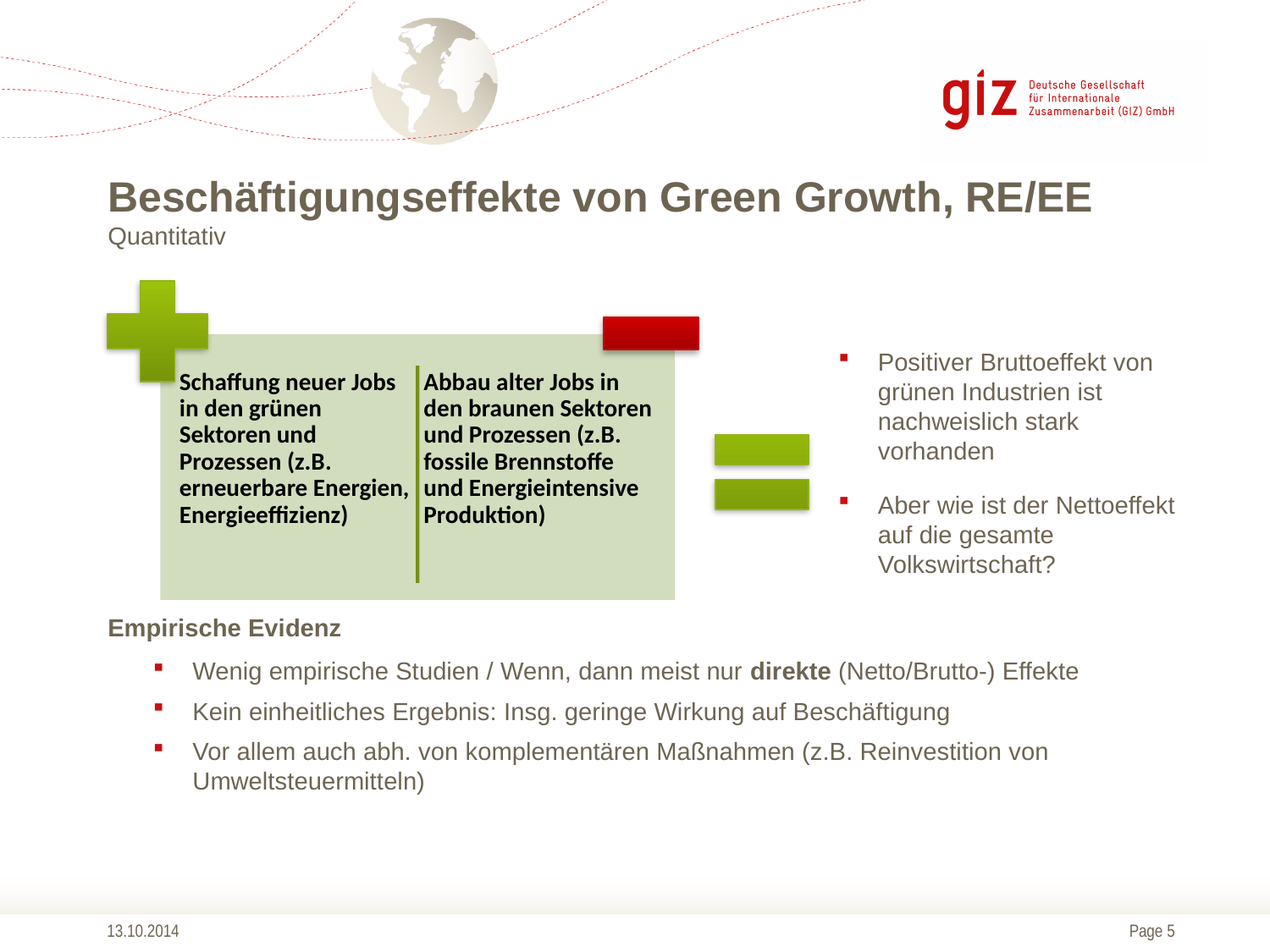

# Beschäftigungseffekte von Green Growth, RE/EE Quantitativ
Schaffung neuer Jobs in den grünen Sektoren und Prozessen (z.B. erneuerbare Energien, Energieeffizienz)
Abbau alter Jobs in den braunen Sektoren und Prozessen (z.B. fossile Brennstoffe und Energieintensive Produktion)
Positiver Bruttoeffekt von grünen Industrien ist nachweislich stark vorhanden
Aber wie ist der Nettoeffekt auf die gesamte Volkswirtschaft?

Empirische Evidenz
Wenig empirische Studien / Wenn, dann meist nur direkte (Netto/Brutto-) Effekte
Kein einheitliches Ergebnis: Insg. geringe Wirkung auf Beschäftigung
Vor allem auch abh. von komplementären Maßnahmen (z.B. Reinvestition von Umweltsteuermitteln)
13.10.2014